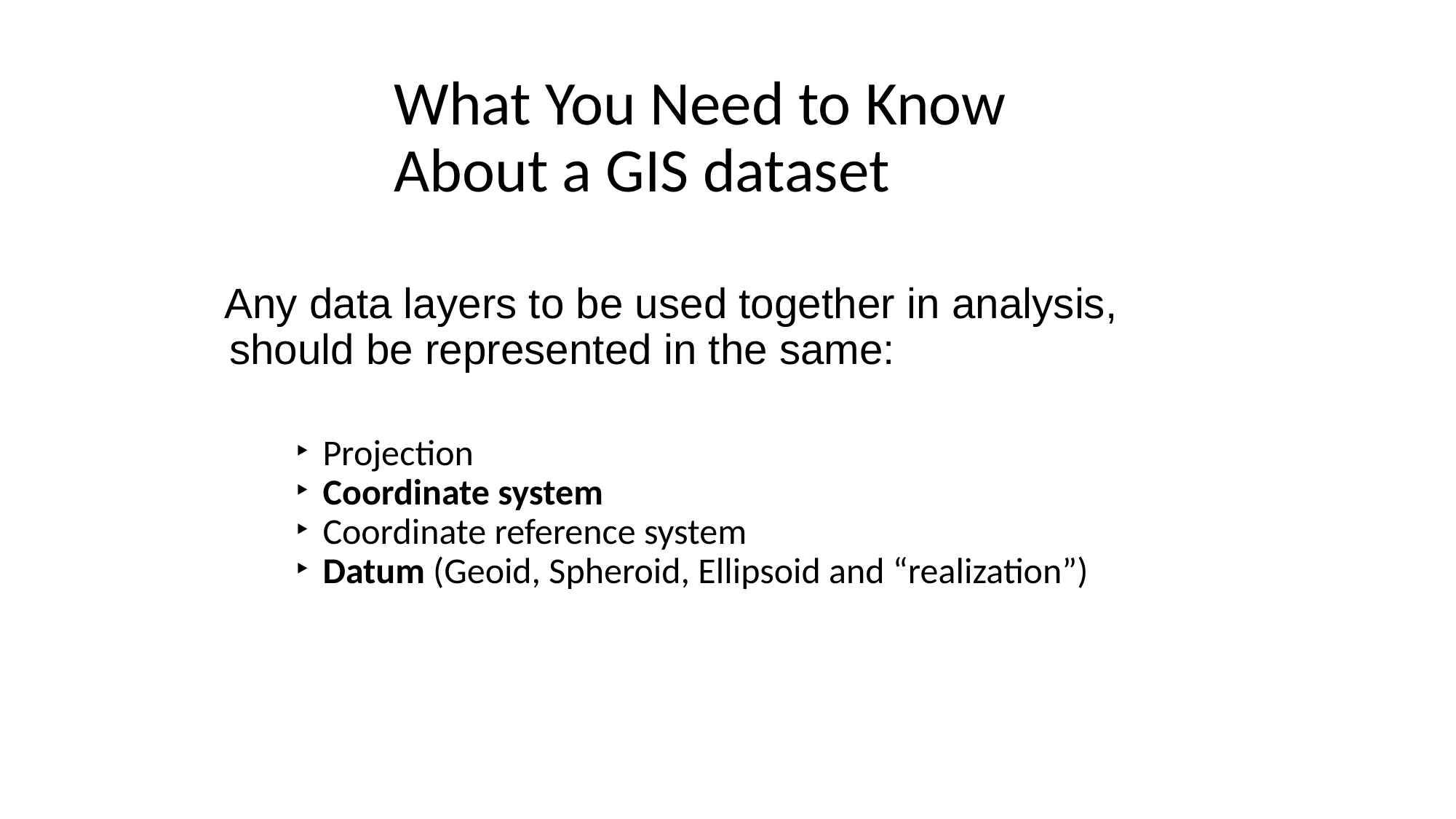

# What You Need to Know About a GIS dataset
Any data layers to be used together in analysis, should be represented in the same:

Projection
Coordinate system
Coordinate reference system
Datum (Geoid, Spheroid, Ellipsoid and “realization”)